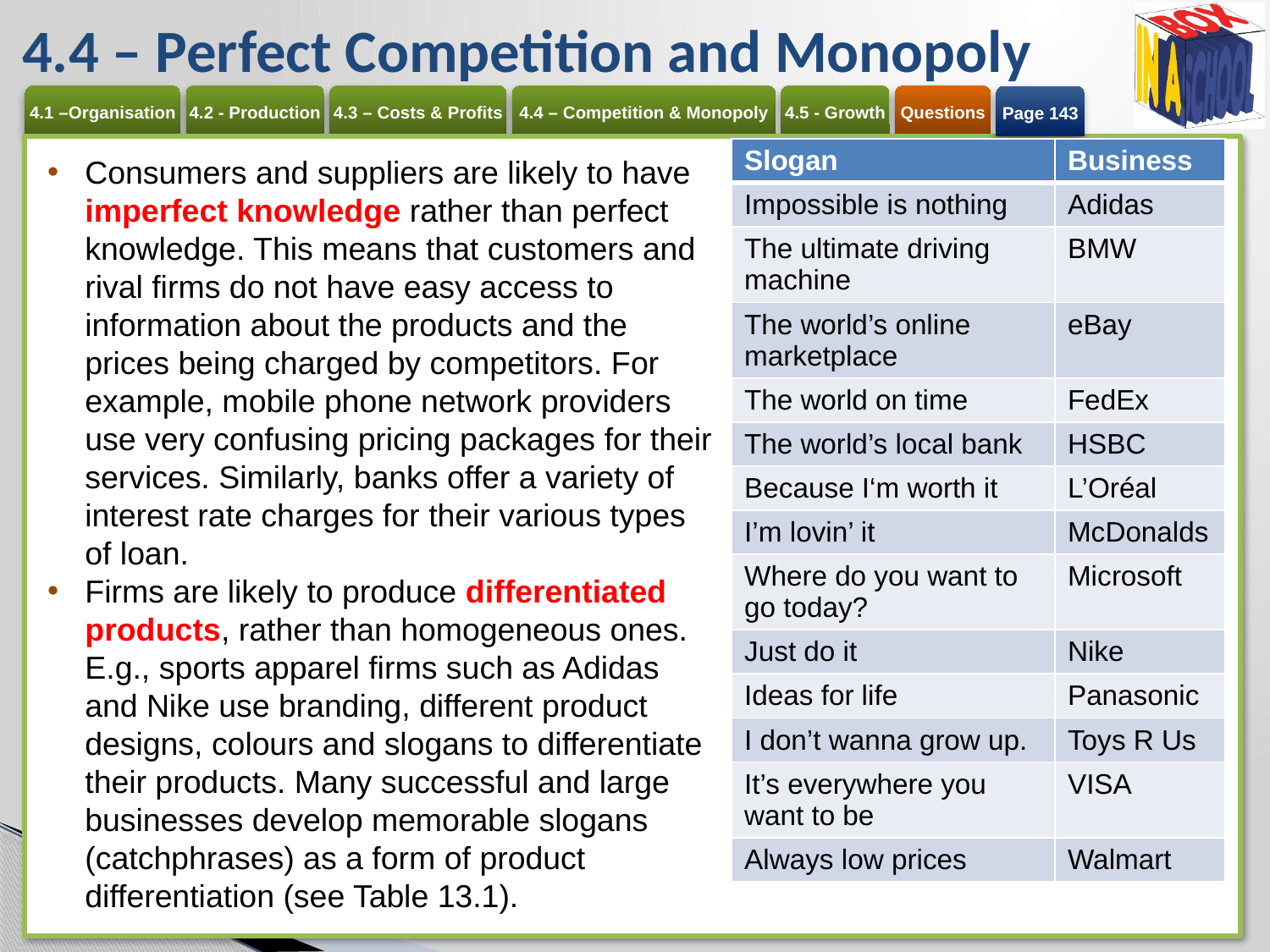

# 4.4 – Perfect Competition and Monopoly
Page 143
| Slogan | Business |
| --- | --- |
| Impossible is nothing | Adidas |
| The ultimate driving machine | BMW |
| The world’s online marketplace | eBay |
| The world on time | FedEx |
| The world’s local bank | HSBC |
| Because I‘m worth it | L’Oréal |
| I’m lovin’ it | McDonalds |
| Where do you want to go today? | Microsoft |
| Just do it | Nike |
| Ideas for life | Panasonic |
| I don’t wanna grow up. | Toys R Us |
| It’s everywhere you want to be | VISA |
| Always low prices | Walmart |
Consumers and suppliers are likely to have imperfect knowledge rather than perfect knowledge. This means that customers and rival firms do not have easy access to information about the products and the prices being charged by competitors. For example, mobile phone network providers use very confusing pricing packages for their services. Similarly, banks offer a variety of interest rate charges for their various types of loan.
Firms are likely to produce differentiated products, rather than homogeneous ones. E.g., sports apparel firms such as Adidas and Nike use branding, different product designs, colours and slogans to differentiate their products. Many successful and large businesses develop memorable slogans (catchphrases) as a form of product differentiation (see Table 13.1).